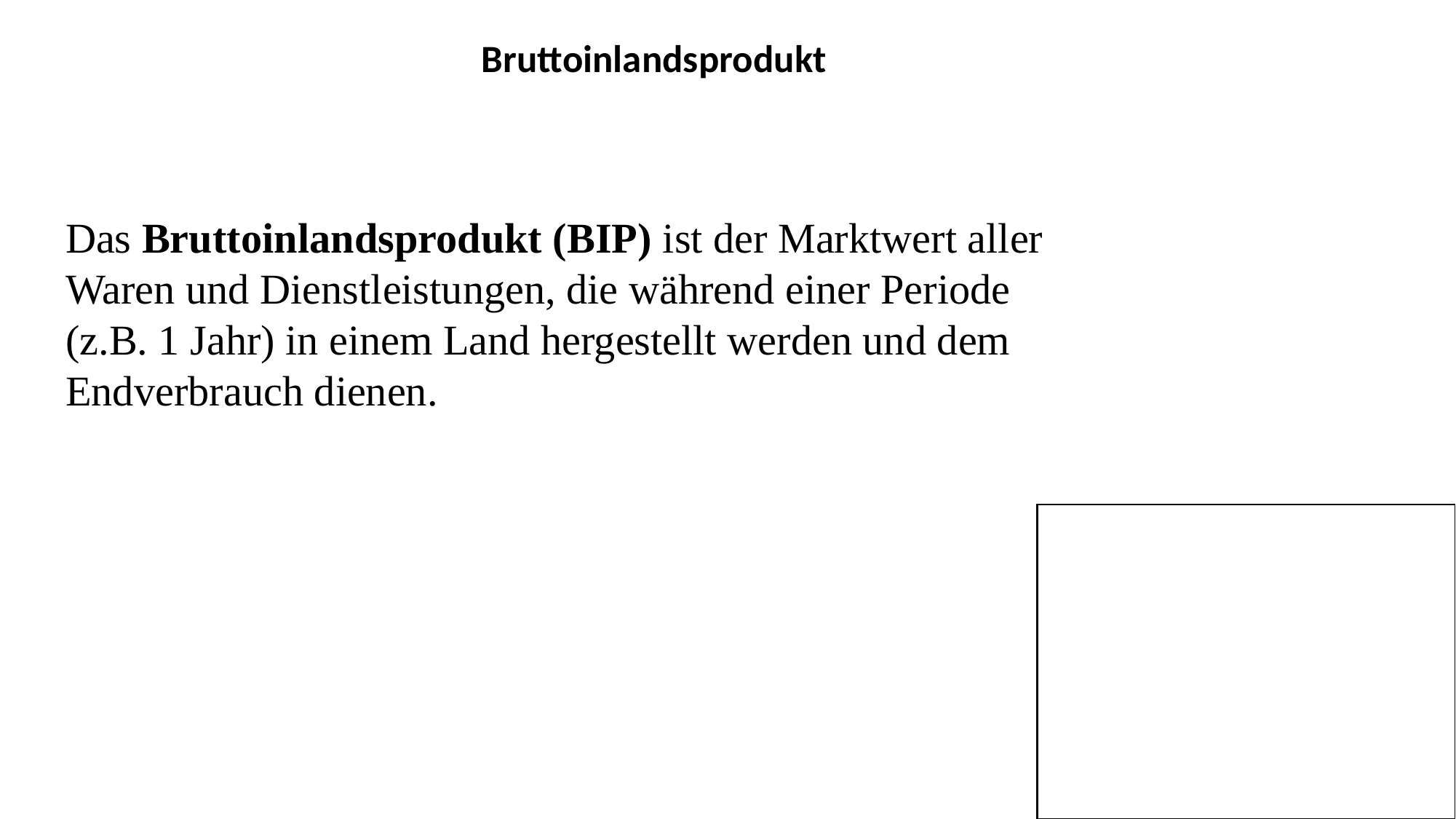

Bruttoinlandsprodukt
Das Bruttoinlandsprodukt (BIP) ist der Marktwert aller
Waren und Dienstleistungen, die während einer Periode
(z.B. 1 Jahr) in einem Land hergestellt werden und dem Endverbrauch dienen.